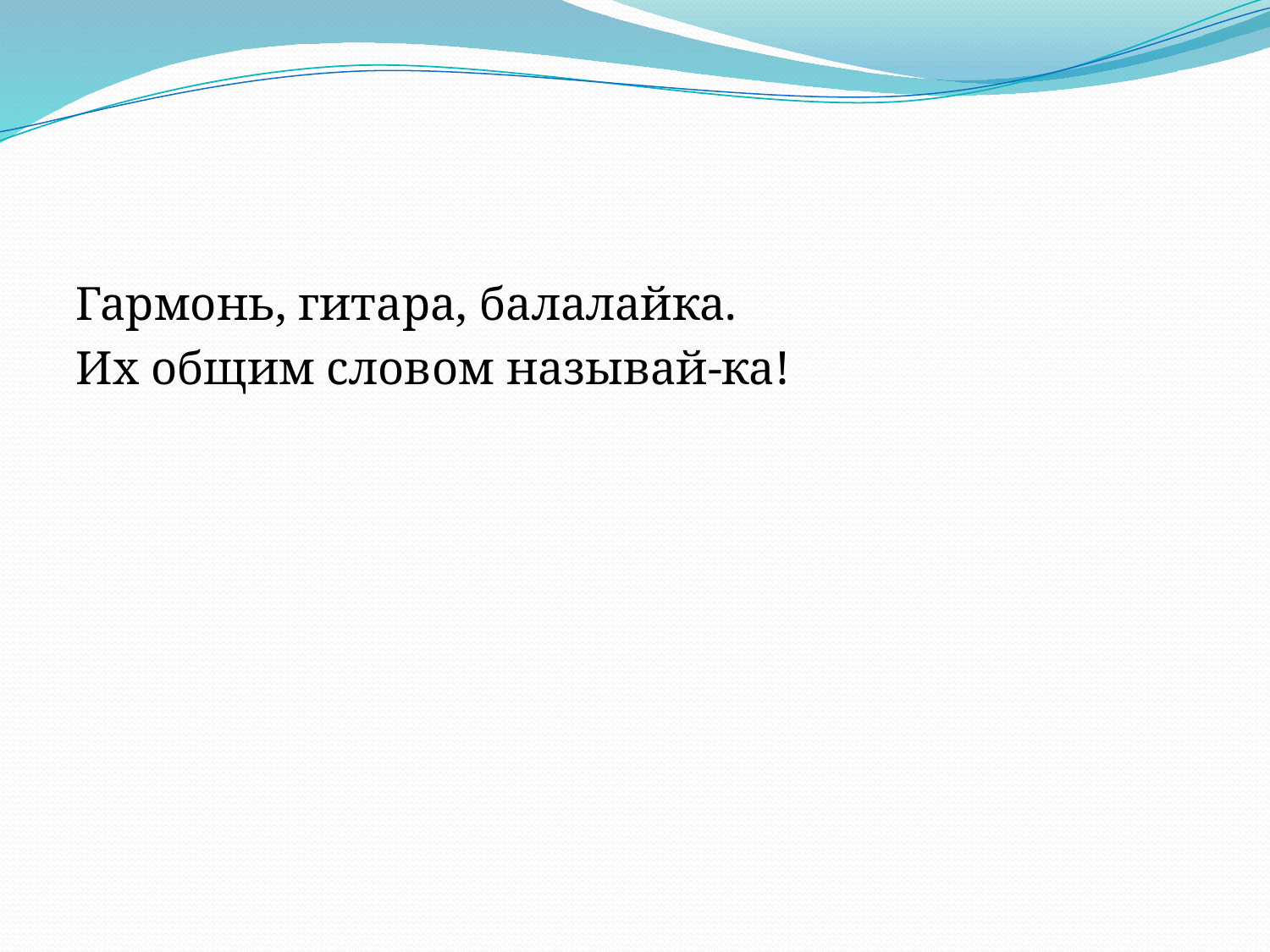

Гармонь, гитара, балалайка.
Их общим словом называй-ка!